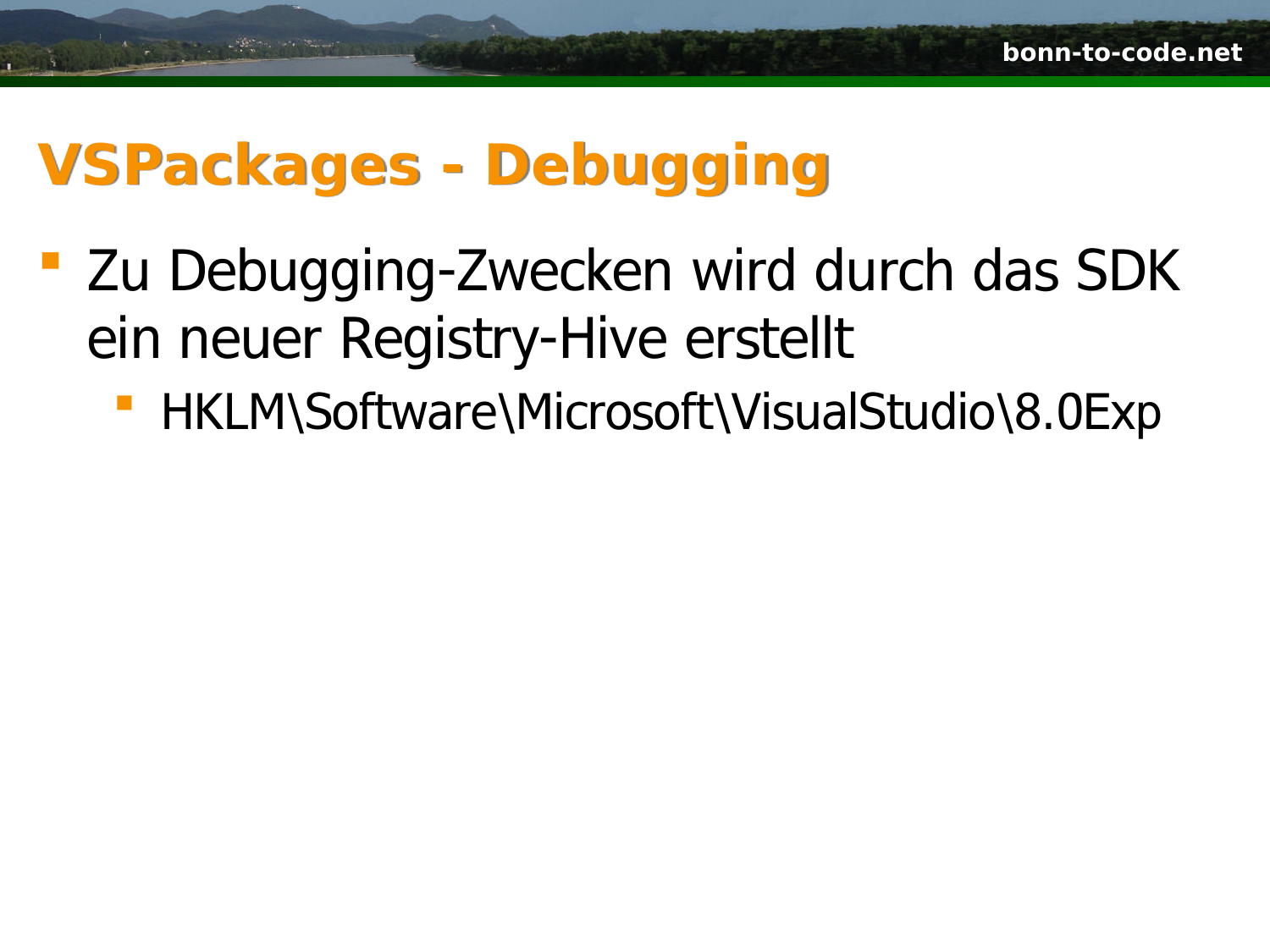

# VSPackages - Debugging
Zu Debugging-Zwecken wird durch das SDK ein neuer Registry-Hive erstellt
HKLM\Software\Microsoft\VisualStudio\8.0Exp